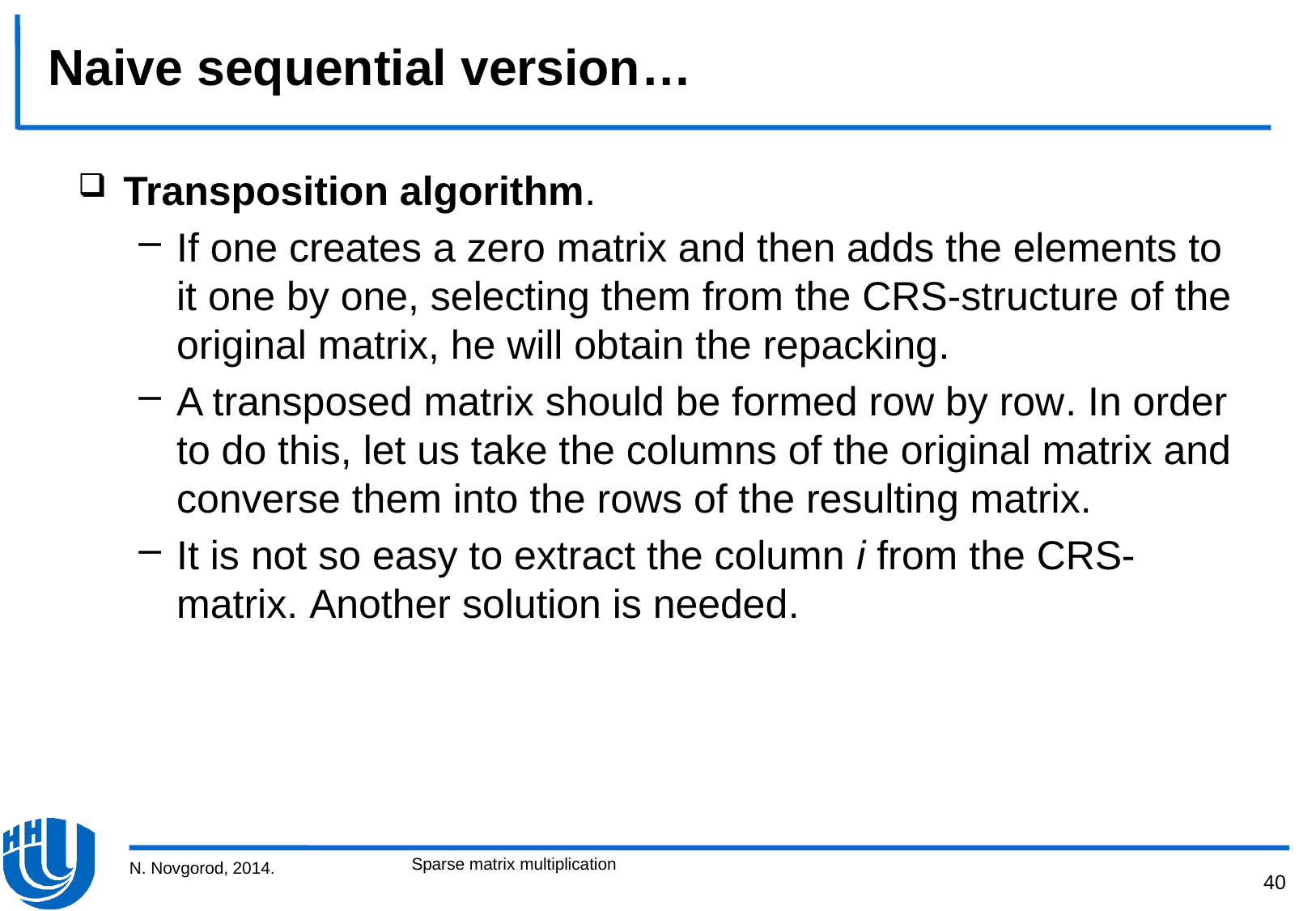

# Naive sequential version…
Transposition algorithm.
If one creates a zero matrix and then adds the elements to it one by one, selecting them from the CRS-structure of the original matrix, he will obtain the repacking.
A transposed matrix should be formed row by row. In order to do this, let us take the columns of the original matrix and converse them into the rows of the resulting matrix.
It is not so easy to extract the column i from the CRS-matrix. Another solution is needed.

Sparse matrix multiplication
N. Novgorod, 2014.
40